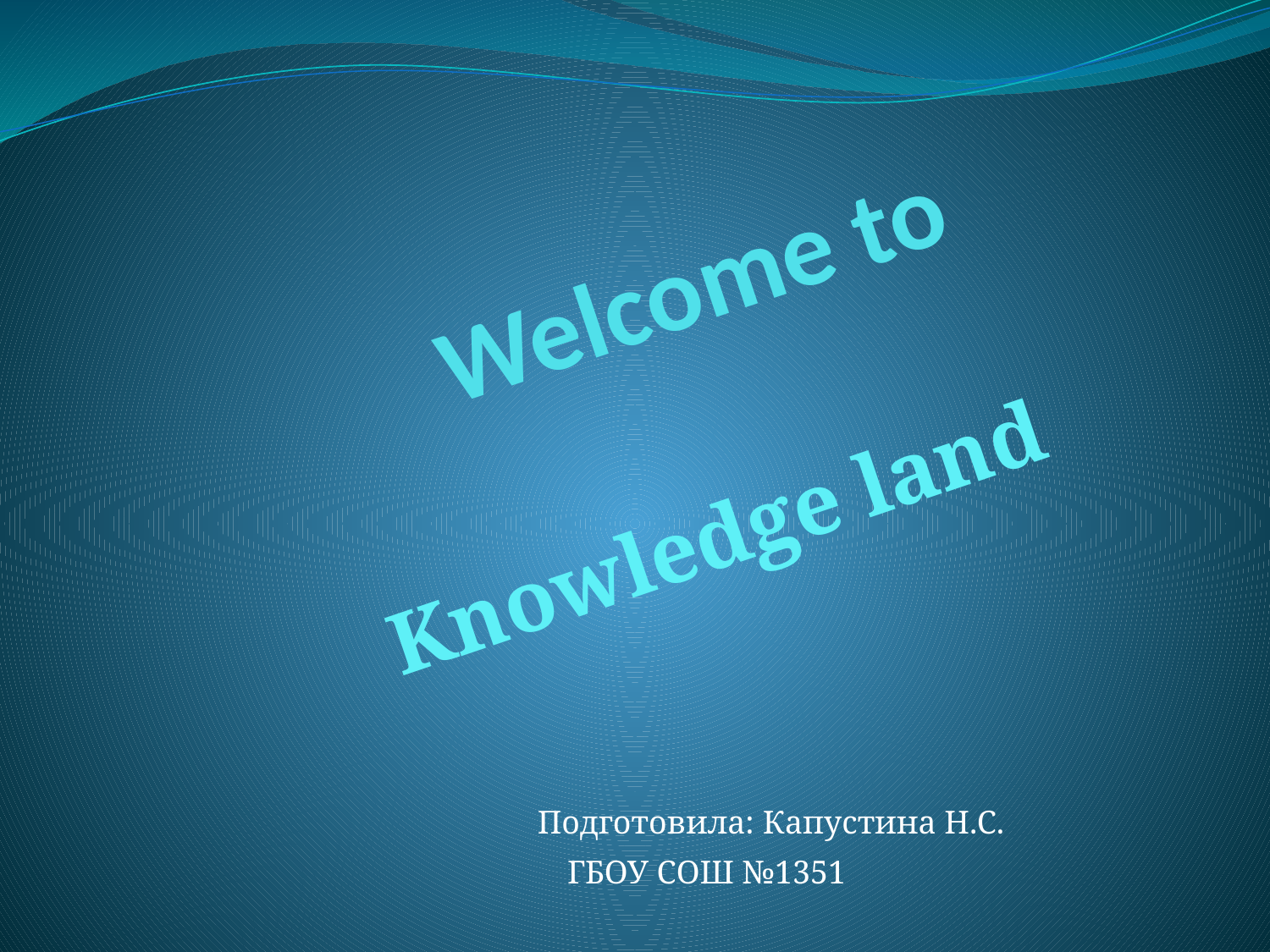

# Welcome to
Knowledge land
Подготовила: Капустина Н.С.
ГБОУ СОШ №1351